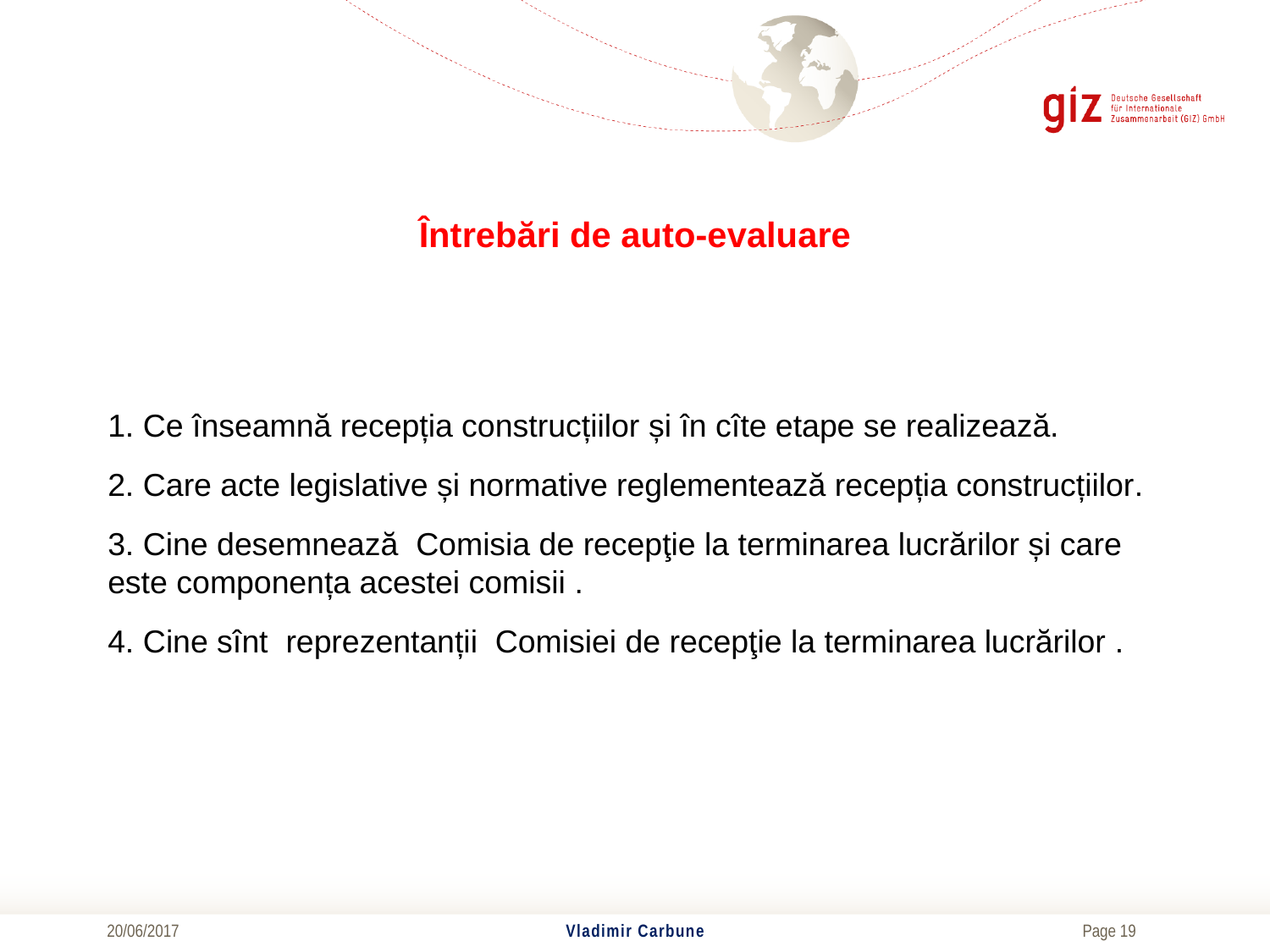

# Întrebări de auto-evaluare

1. Ce înseamnă recepția construcțiilor și în cîte etape se realizează.
2. Care acte legislative și normative reglementează recepția construcțiilor.
3. Cine desemnează  Comisia de recepţie la terminarea lucrărilor și care este componența acestei comisii .
4. Cine sînt  reprezentanții  Comisiei de recepţie la terminarea lucrărilor .

20/06/2017
Vladimir Carbune